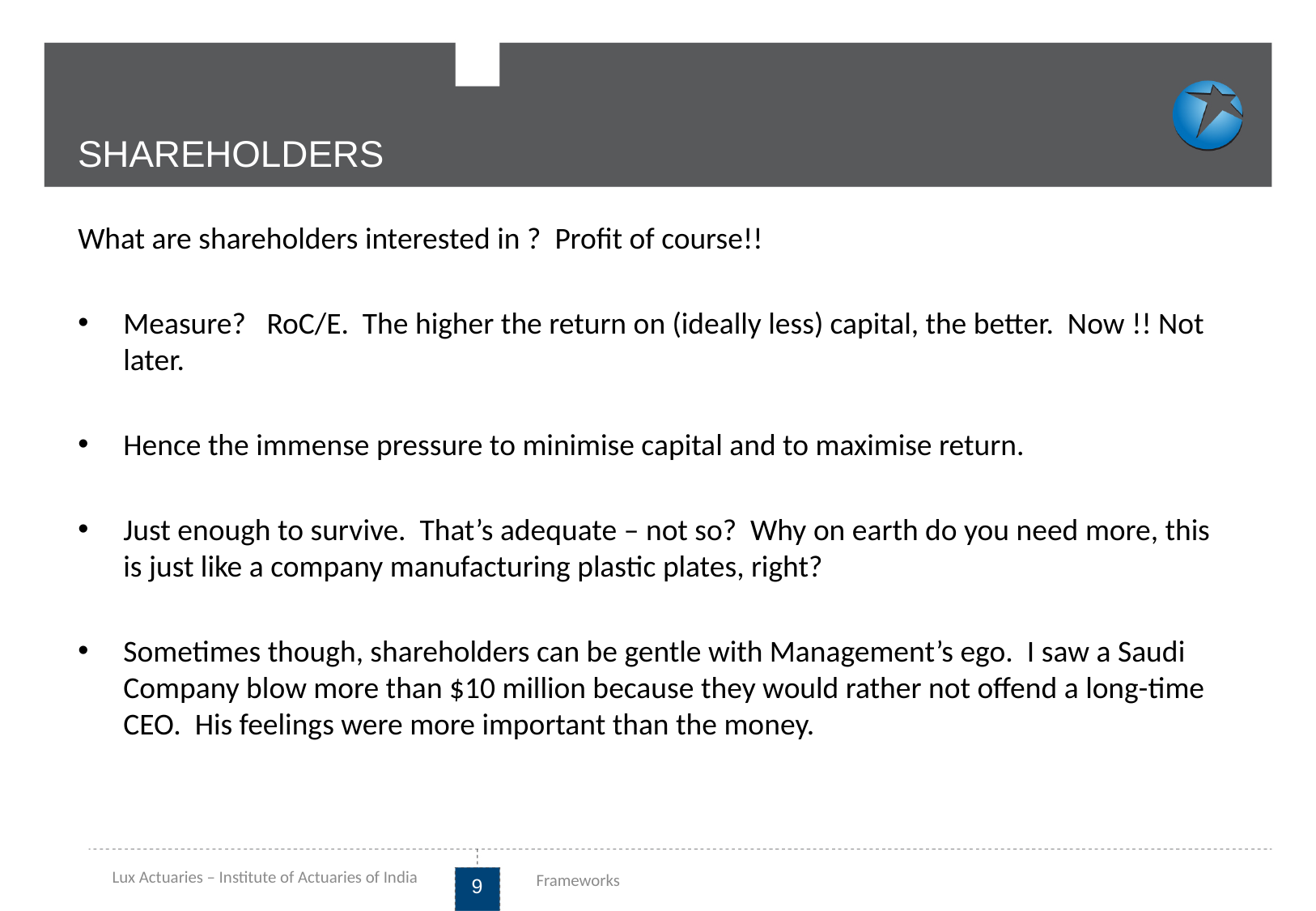

SHAREHOLDERS
What are shareholders interested in ?  Profit of course!!

Measure?   RoC/E.  The higher the return on (ideally less) capital, the better.  Now !! Not later.

Hence the immense pressure to minimise capital and to maximise return.

Just enough to survive.  That’s adequate – not so?  Why on earth do you need more, this is just like a company manufacturing plastic plates, right?

Sometimes though, shareholders can be gentle with Management’s ego.  I saw a Saudi Company blow more than $10 million because they would rather not offend a long-time CEO.  His feelings were more important than the money.

Lux Actuaries – Institute of Actuaries of India
Frameworks
9